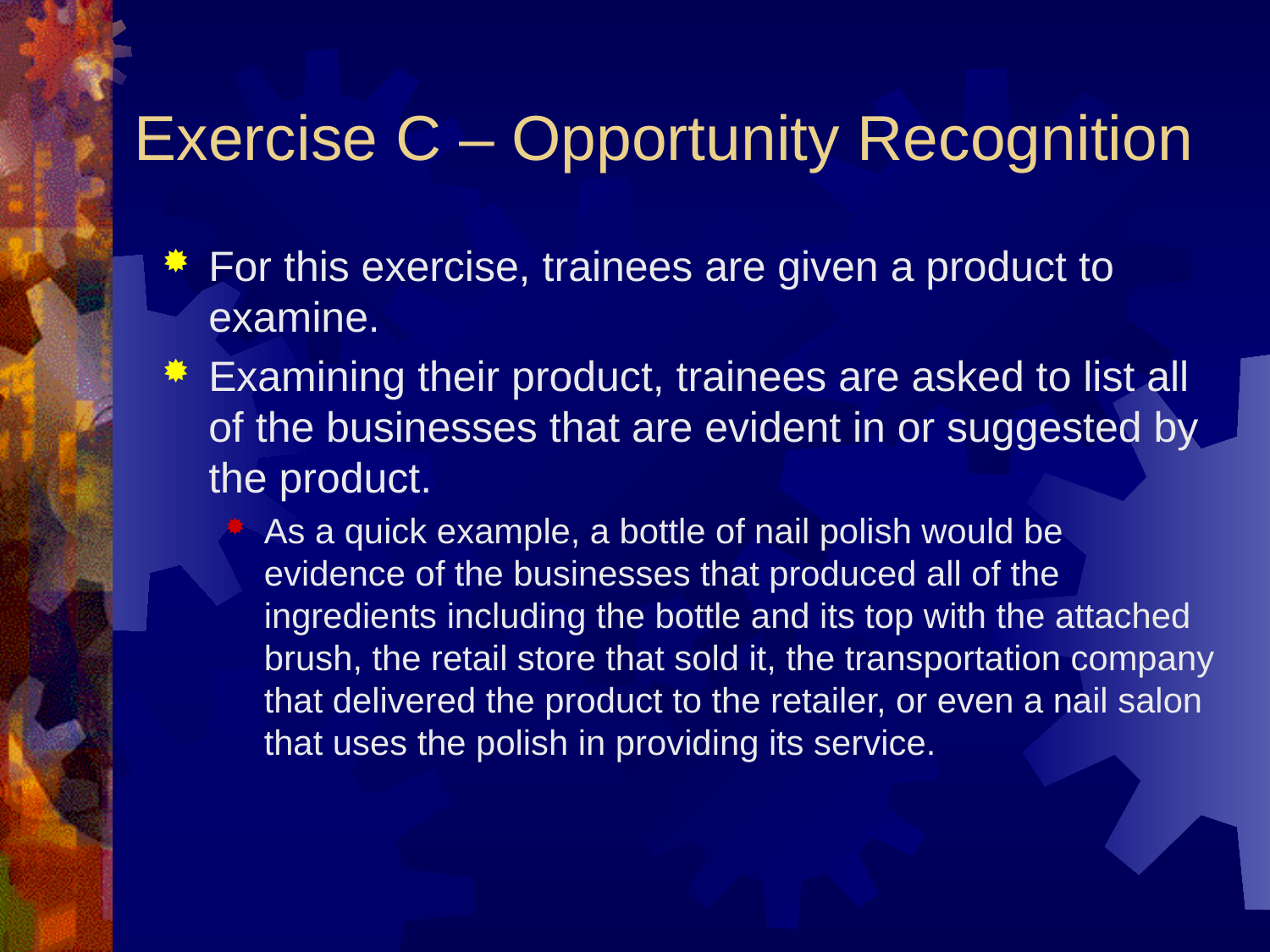

# Exercise C – Opportunity Recognition
For this exercise, trainees are given a product to examine.
Examining their product, trainees are asked to list all of the businesses that are evident in or suggested by the product.
As a quick example, a bottle of nail polish would be evidence of the businesses that produced all of the ingredients including the bottle and its top with the attached brush, the retail store that sold it, the transportation company that delivered the product to the retailer, or even a nail salon that uses the polish in providing its service.